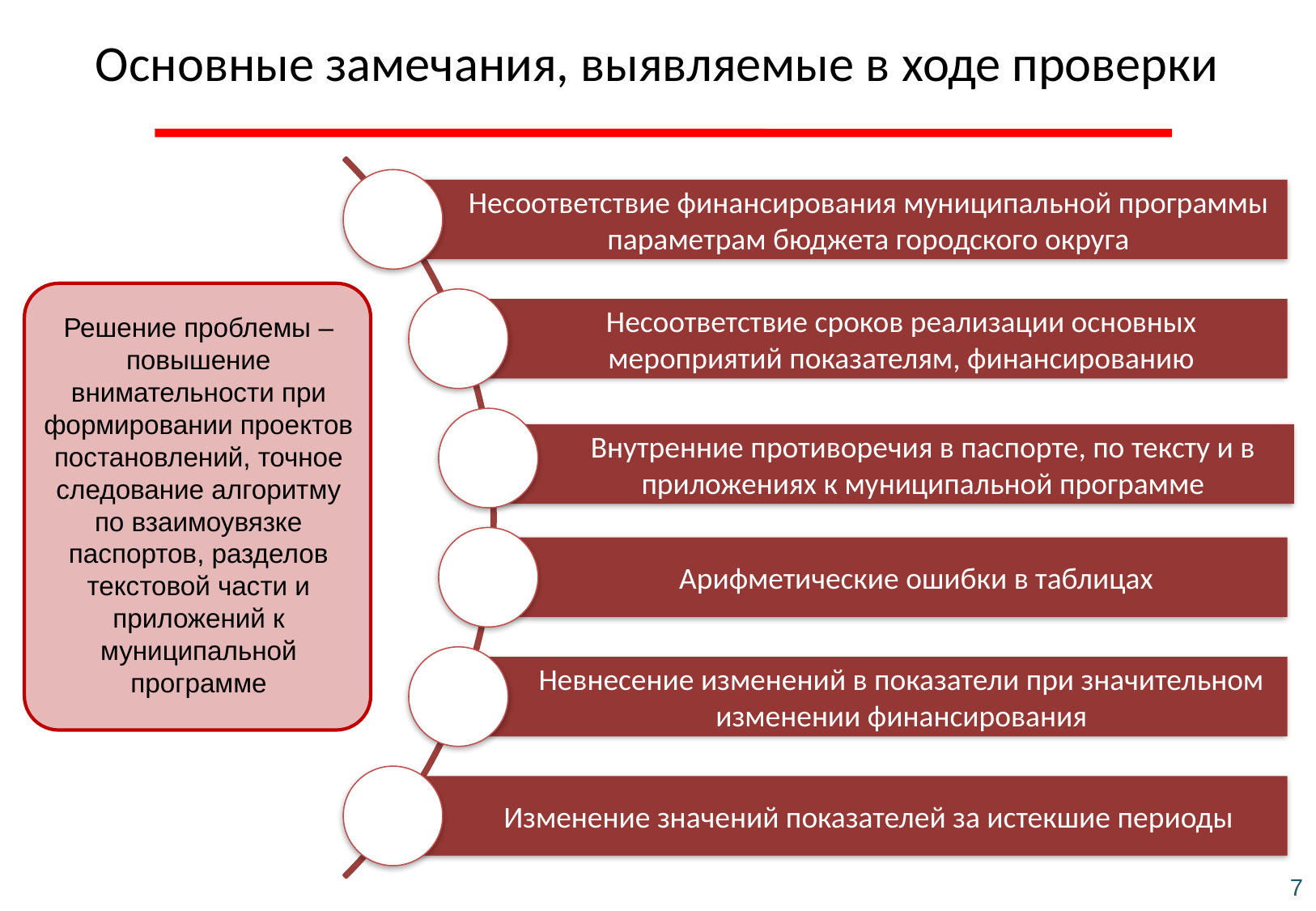

Основные замечания, выявляемые в ходе проверки
Несоответствие финансирования муниципальной программы параметрам бюджета городского округа
Несоответствие сроков реализации основных мероприятий показателям, финансированию
Внутренние противоречия в паспорте, по тексту и в приложениях к муниципальной программе
Арифметические ошибки в таблицах
Невнесение изменений в показатели при значительном изменении финансирования
Изменение значений показателей за истекшие периоды

Решение проблемы – повышение внимательности при формировании проектов постановлений, точное следование алгоритму по взаимоувязке паспортов, разделов текстовой части и приложений к муниципальной программе
7